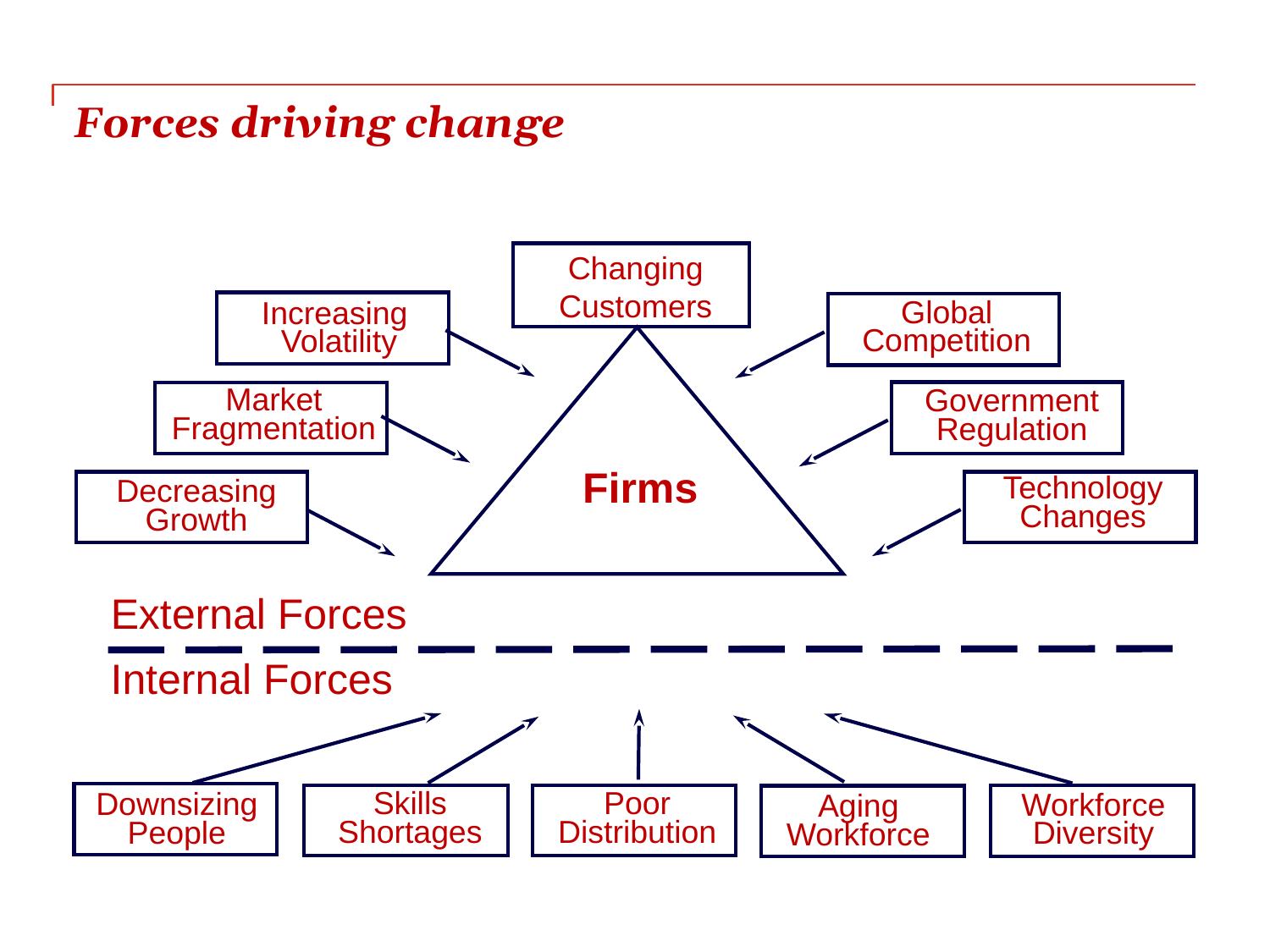

# Forces driving change

Changing
Customers
Increasing
Volatility

Global
Competition

Government
Regulation

Market
Fragmentation

Firms
Decreasing
Growth

Technology
Changes

External Forces
Internal Forces

Downsizing
People
Workforce
Diversity

Aging
Workforce

Skills
Shortages
Poor
Distribution